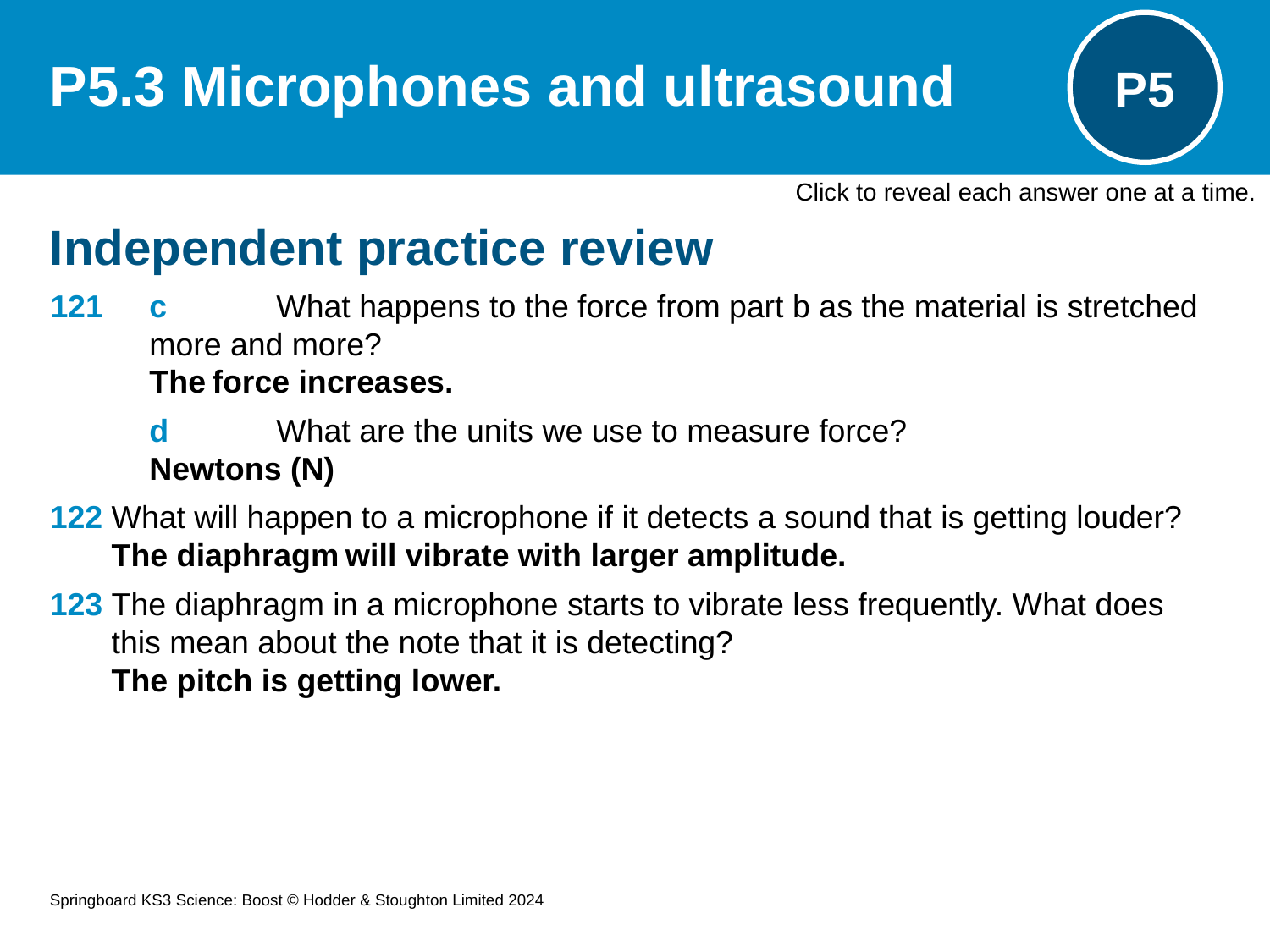

# P5.3 Microphones and ultrasound
P5
Click to reveal each answer one at a time.
Independent practice review
121	c	What happens to the force from part b as the material is stretched more and more?
The force increases.
	d	What are the units we use to measure force?
Newtons (N)
122	What will happen to a microphone if it detects a sound that is getting louder?
The diaphragm will vibrate with larger amplitude.
123	The diaphragm in a microphone starts to vibrate less frequently. What does this mean about the note that it is detecting?
The pitch is getting lower.

Springboard KS3 Science: Boost © Hodder & Stoughton Limited 2024